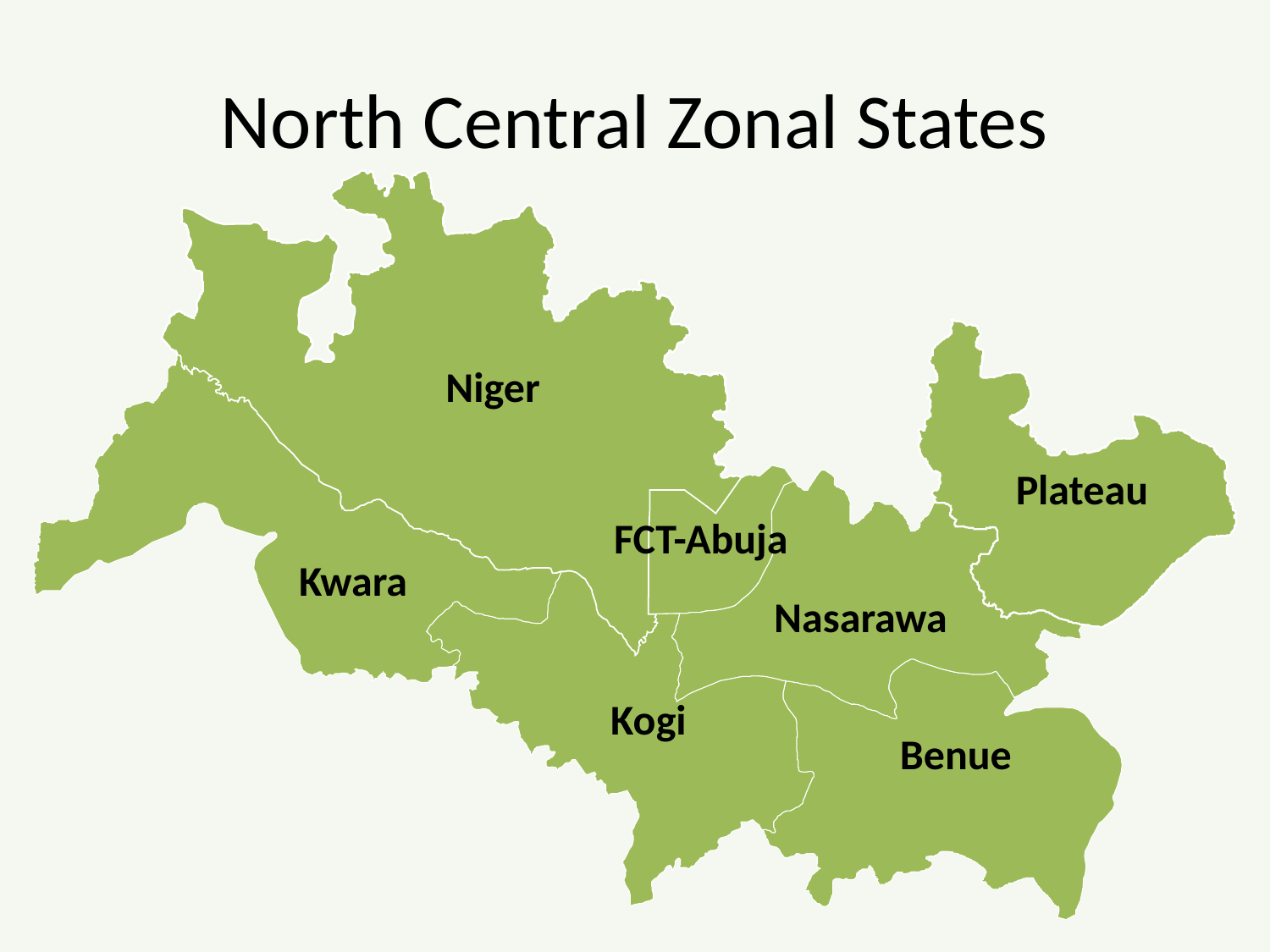

# North Central Zonal States

Niger
Plateau
FCT-Abuja
Kwara
Nasarawa
Kogi
Benue